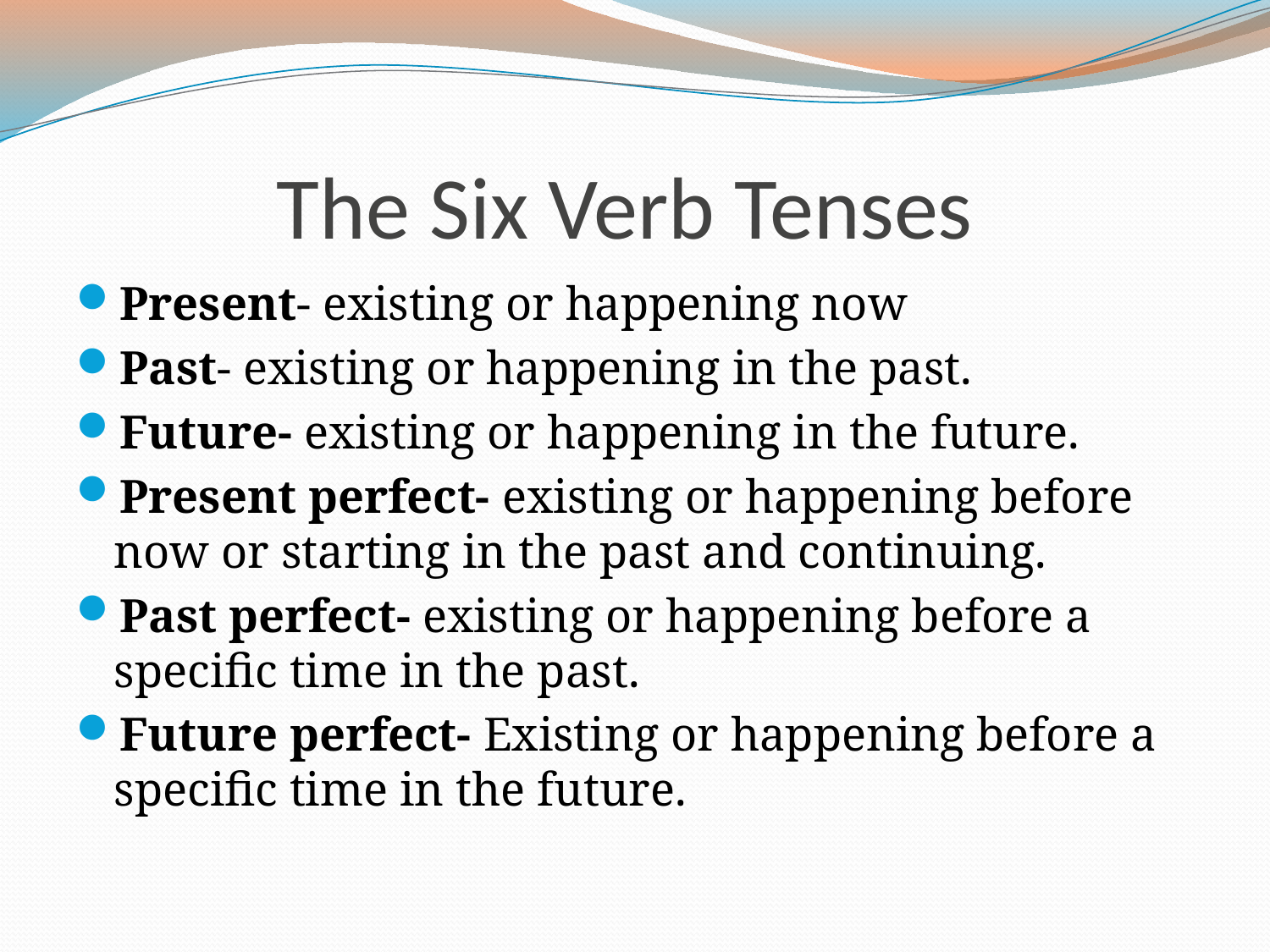

# The Six Verb Tenses
Present- existing or happening now
Past- existing or happening in the past.
Future- existing or happening in the future.
Present perfect- existing or happening before now or starting in the past and continuing.
Past perfect- existing or happening before a specific time in the past.
Future perfect- Existing or happening before a specific time in the future.